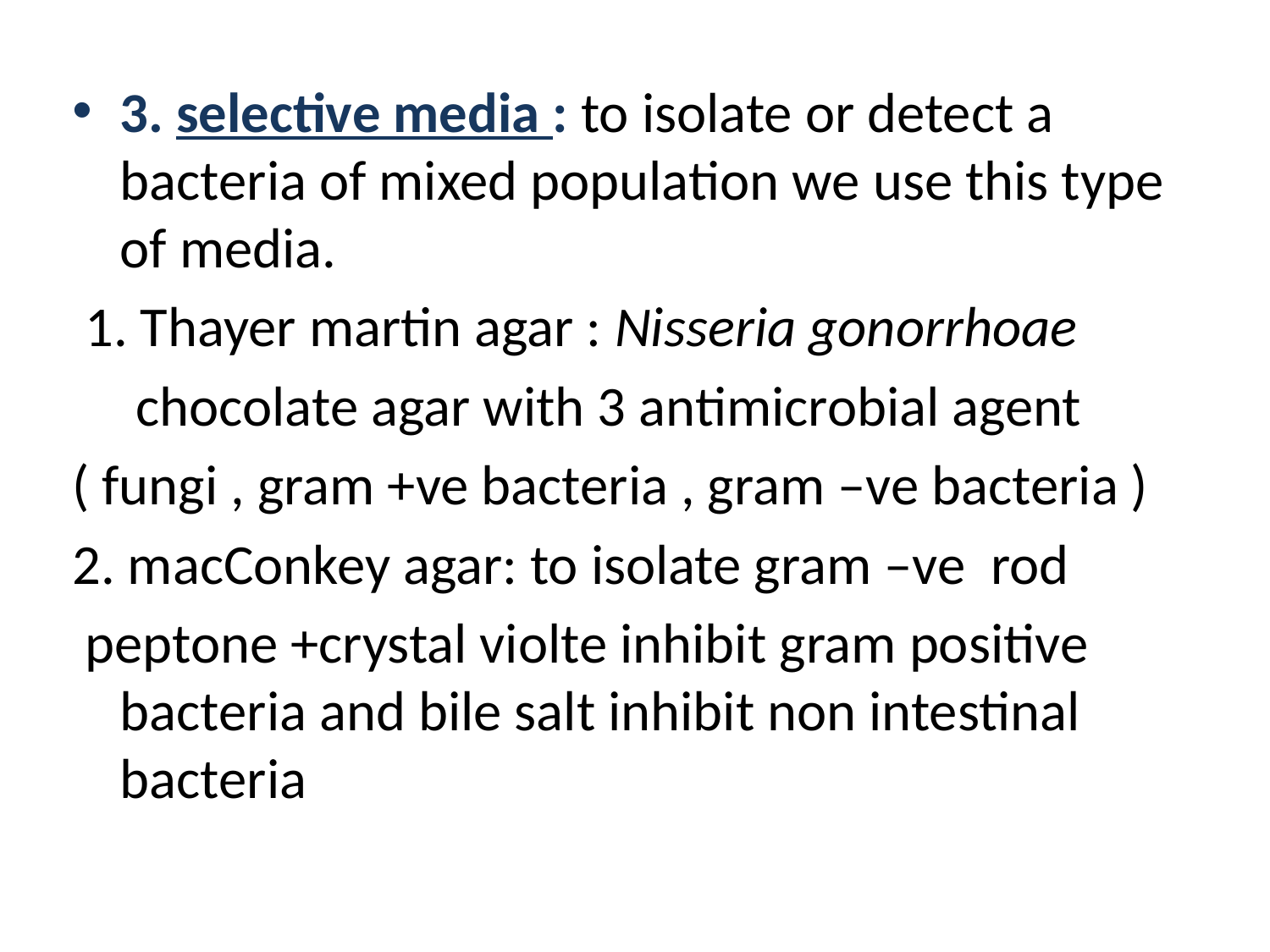

#
3. selective media : to isolate or detect a bacteria of mixed population we use this type of media.
 1. Thayer martin agar : Nisseria gonorrhoae
     chocolate agar with 3 antimicrobial agent
( fungi , gram +ve bacteria , gram –ve bacteria )
2. macConkey agar: to isolate gram –ve  rod
 peptone +crystal violte inhibit gram positive bacteria and bile salt inhibit non intestinal bacteria